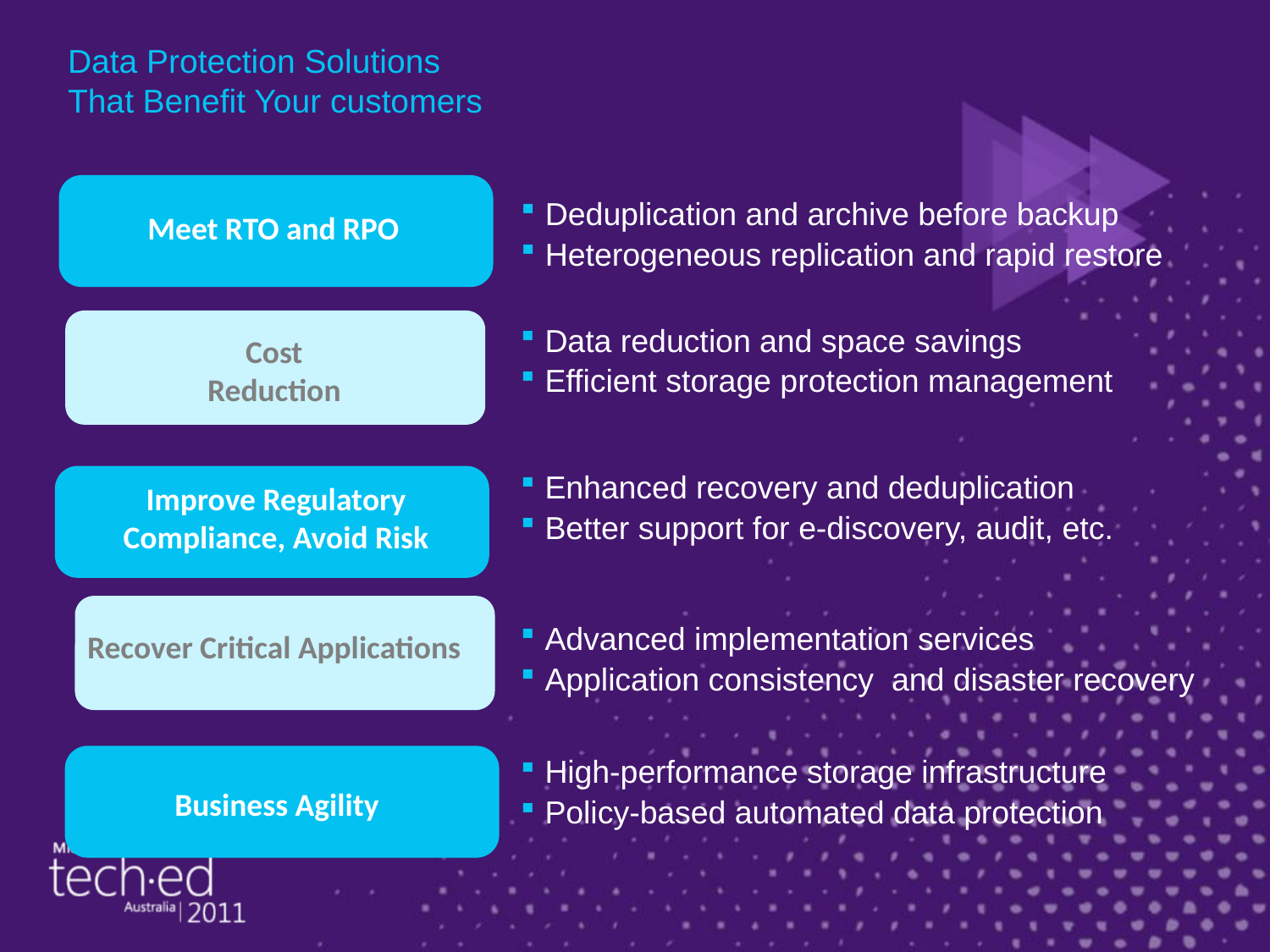

# Data Protection Solutions That Benefit Your customers

Deduplication and archive before backup
Heterogeneous replication and rapid restore
Meet RTO and RPO

Data reduction and space savings
Efficient storage protection management
Cost
Reduction
Enhanced recovery and deduplication
Better support for e-discovery, audit, etc.

Improve Regulatory Compliance, Avoid Risk

Advanced implementation services
Application consistency  and disaster recovery
Recover Critical Applications

High-performance storage infrastructure
Policy-based automated data protection
Business Agility